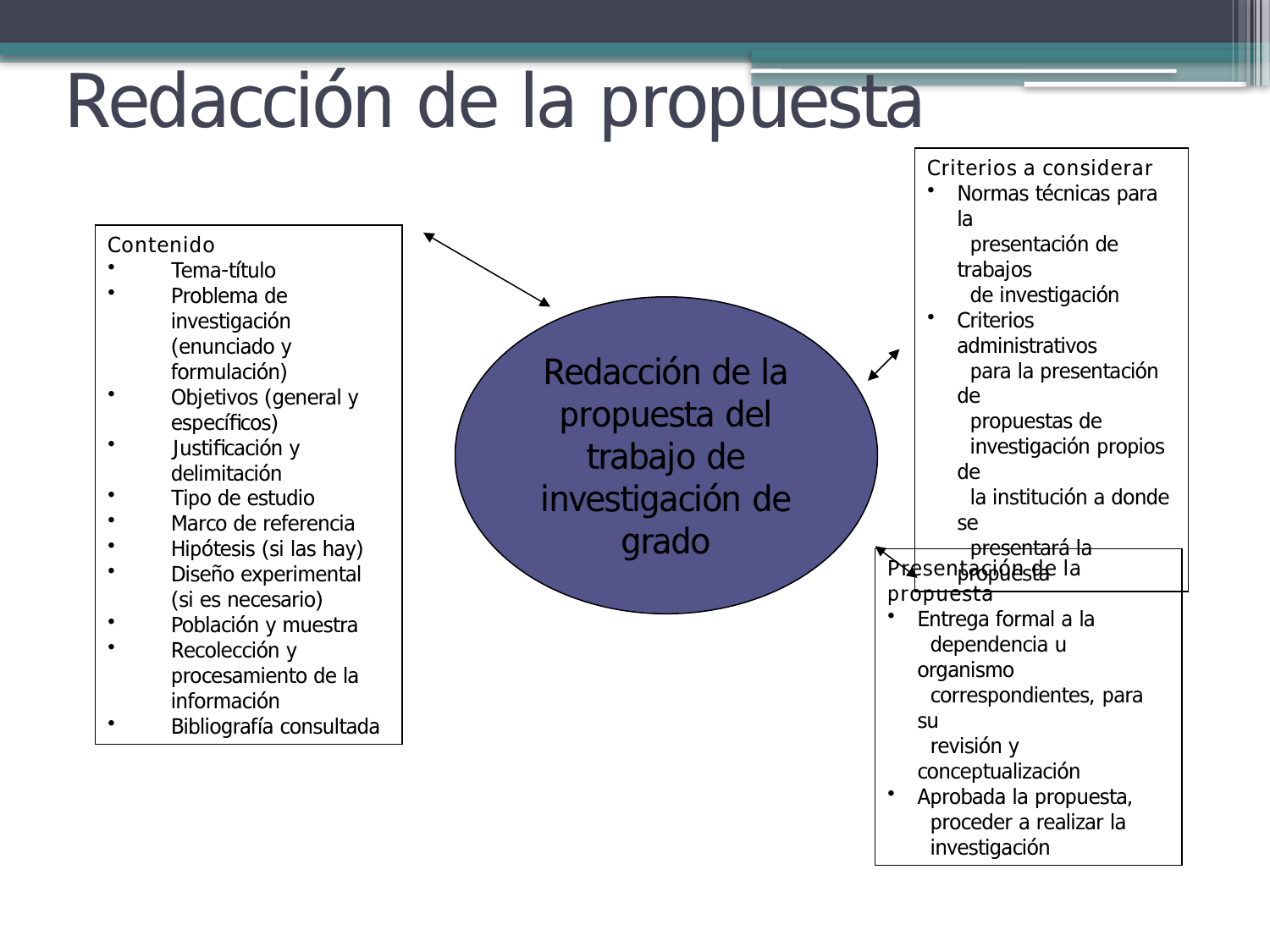

Redacción de la propuesta
Contenido
Tema-título
Problema de investigación (enunciado y formulación)
Objetivos (general y específicos)
Justificación y delimitación
Tipo de estudio
Marco de referencia
Hipótesis (si las hay)
Diseño experimental (si es necesario)
Población y muestra
Recolección y procesamiento de la información
Bibliografía consultada

Criterios a considerar
Normas técnicas para la
  presentación de trabajos
  de investigación
Criterios administrativos
  para la presentación de
  propuestas de
  investigación propios de
  la institución a donde se
  presentará la propuesta
Redacción de la propuesta del trabajo de investigación de grado

Presentación de la propuesta
Entrega formal a la
  dependencia u organismo
  correspondientes, para su
  revisión y conceptualización
Aprobada la propuesta,
  proceder a realizar la
  investigación